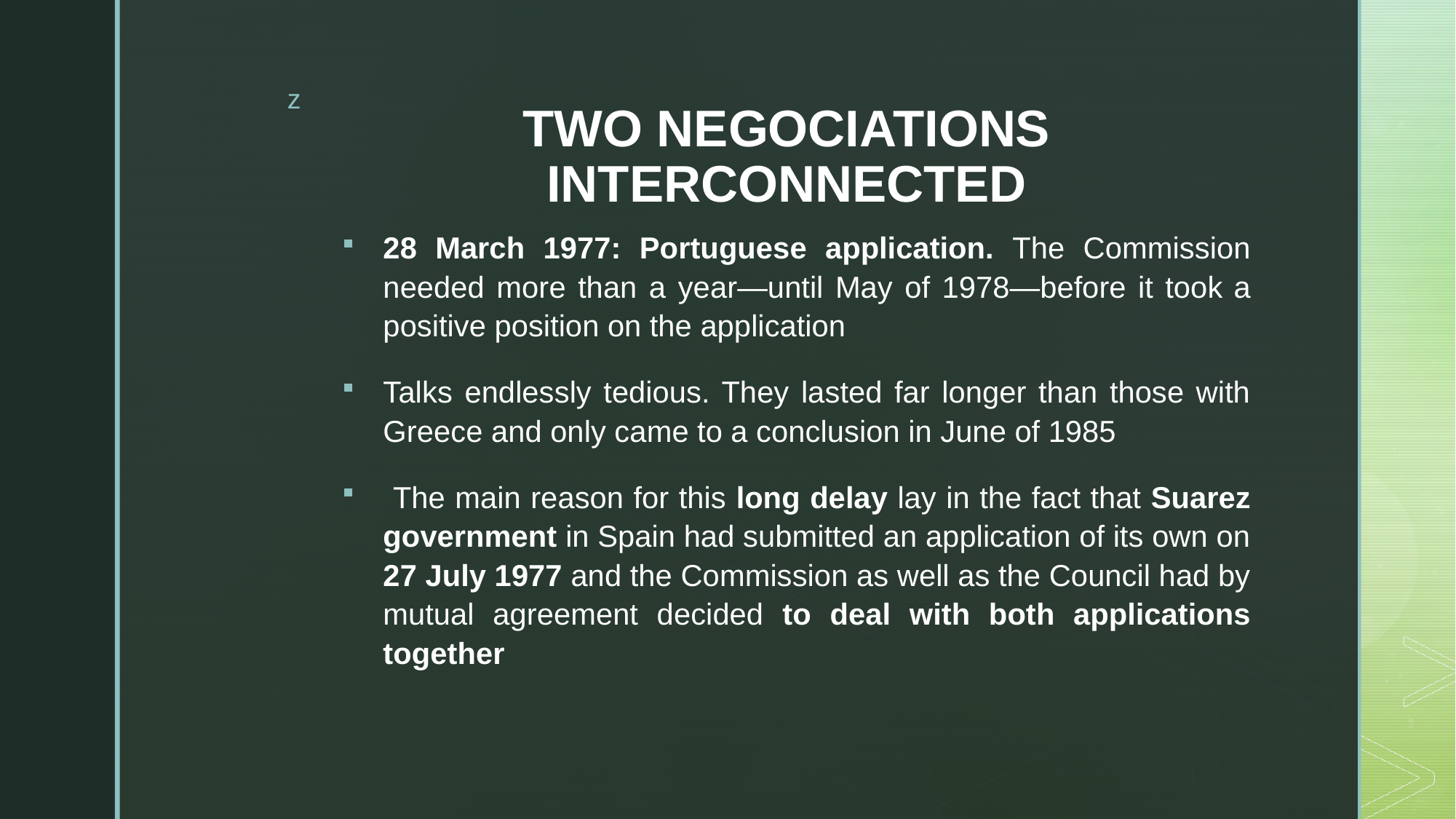

# TWO NEGOCIATIONS INTERCONNECTED
28 March 1977: Portuguese application. The Commission needed more than a year—until May of 1978—before it took a positive position on the application
Talks endlessly tedious. They lasted far longer than those with Greece and only came to a conclusion in June of 1985
 The main reason for this long delay lay in the fact that Suarez government in Spain had submitted an application of its own on 27 July 1977 and the Commission as well as the Council had by mutual agreement decided to deal with both applications together